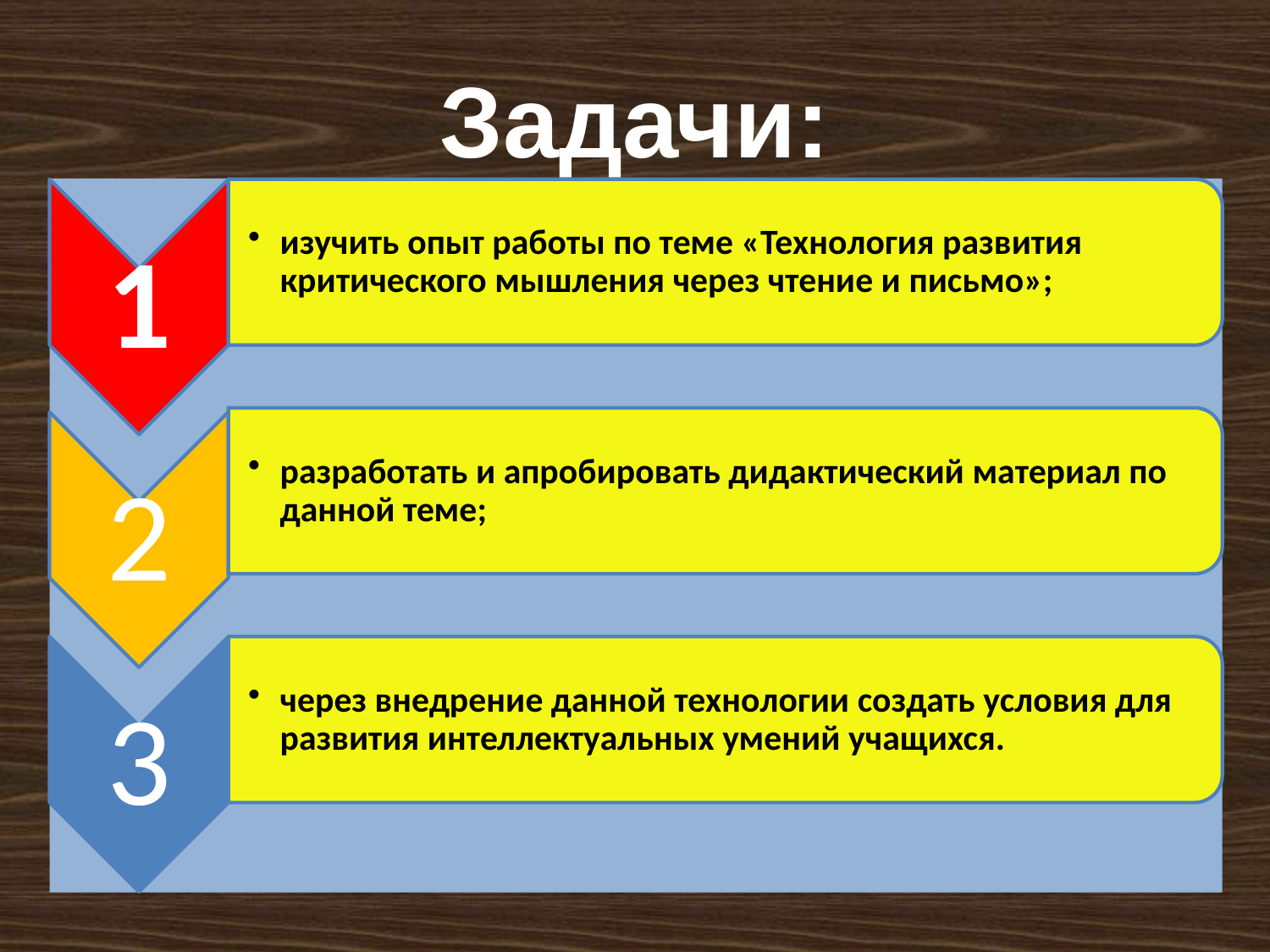

# Задачи:
1
изучить опыт работы по теме «Технология развития критического мышления через чтение и письмо»;
2
разработать и апробировать дидактический материал по данной теме;
3
через внедрение данной технологии создать условия для развития интеллектуальных умений учащихся.